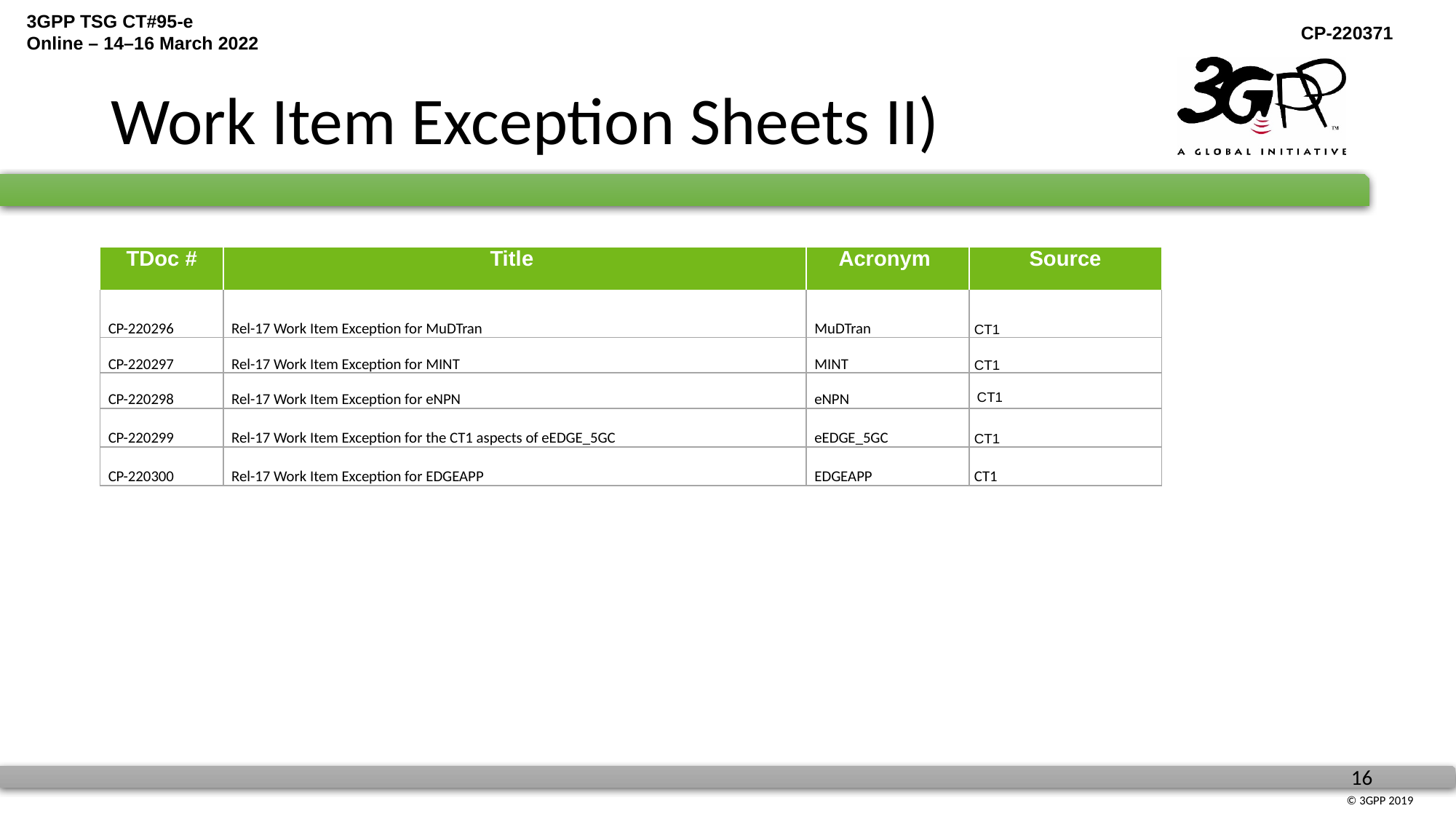

# Work Item Exception Sheets II)
| TDoc # | Title | Acronym | Source |
| --- | --- | --- | --- |
| CP-220296 | Rel-17 Work Item Exception for MuDTran | MuDTran | CT1 |
| CP-220297 | Rel-17 Work Item Exception for MINT | MINT | CT1 |
| CP-220298 | Rel-17 Work Item Exception for eNPN | eNPN | CT1 |
| CP-220299 | Rel-17 Work Item Exception for the CT1 aspects of eEDGE\_5GC | eEDGE\_5GC | CT1 |
| CP-220300 | Rel-17 Work Item Exception for EDGEAPP | EDGEAPP | CT1 |